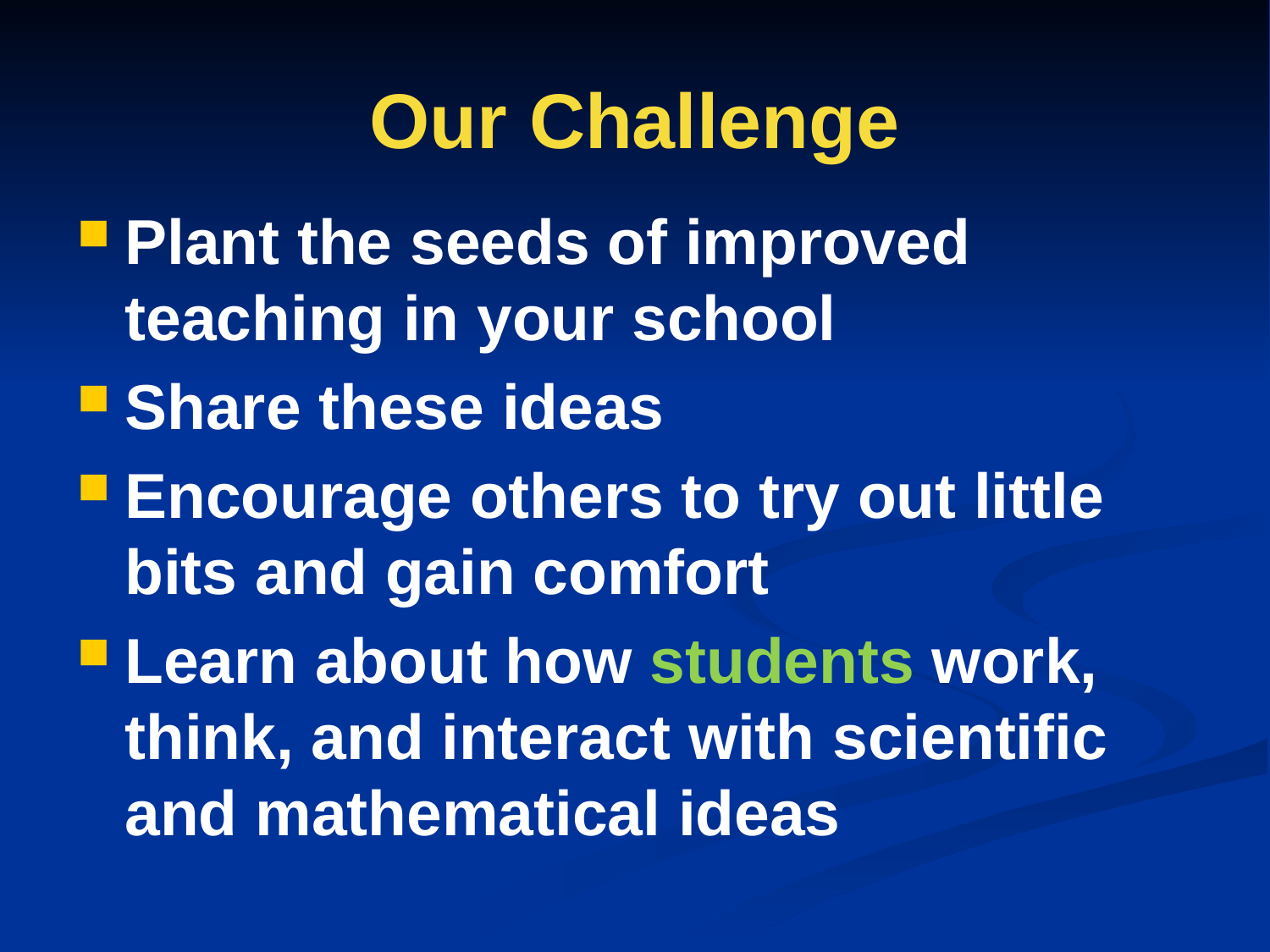

Our Challenge
Plant the seeds of improved teaching in your school
Share these ideas
Encourage others to try out little bits and gain comfort
Learn about how students work, think, and interact with scientific and mathematical ideas